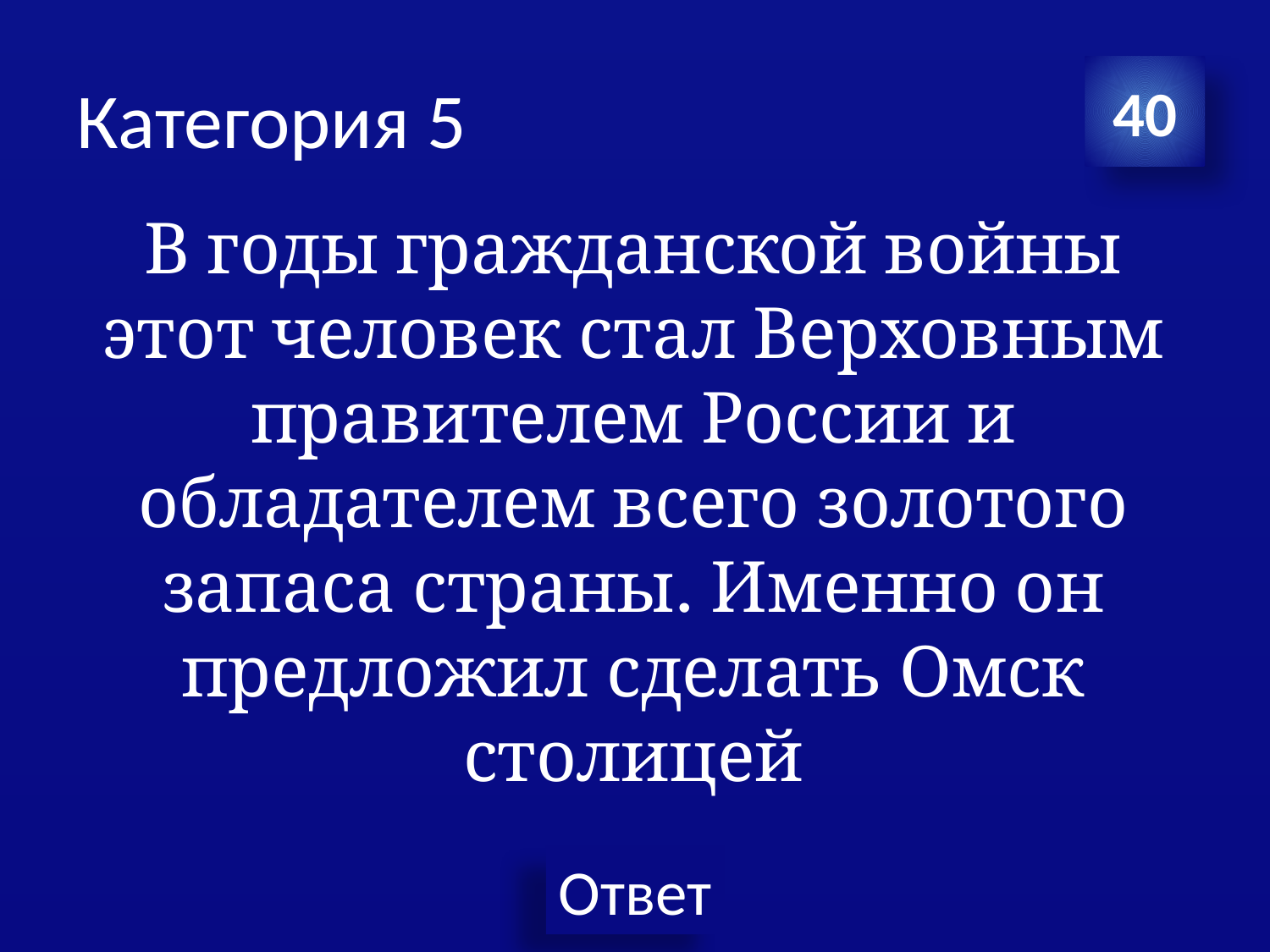

# Категория 5
40
В годы гражданской войны этот человек стал Верховным правителем России и обладателем всего золотого запаса страны. Именно он предложил сделать Омск столицей